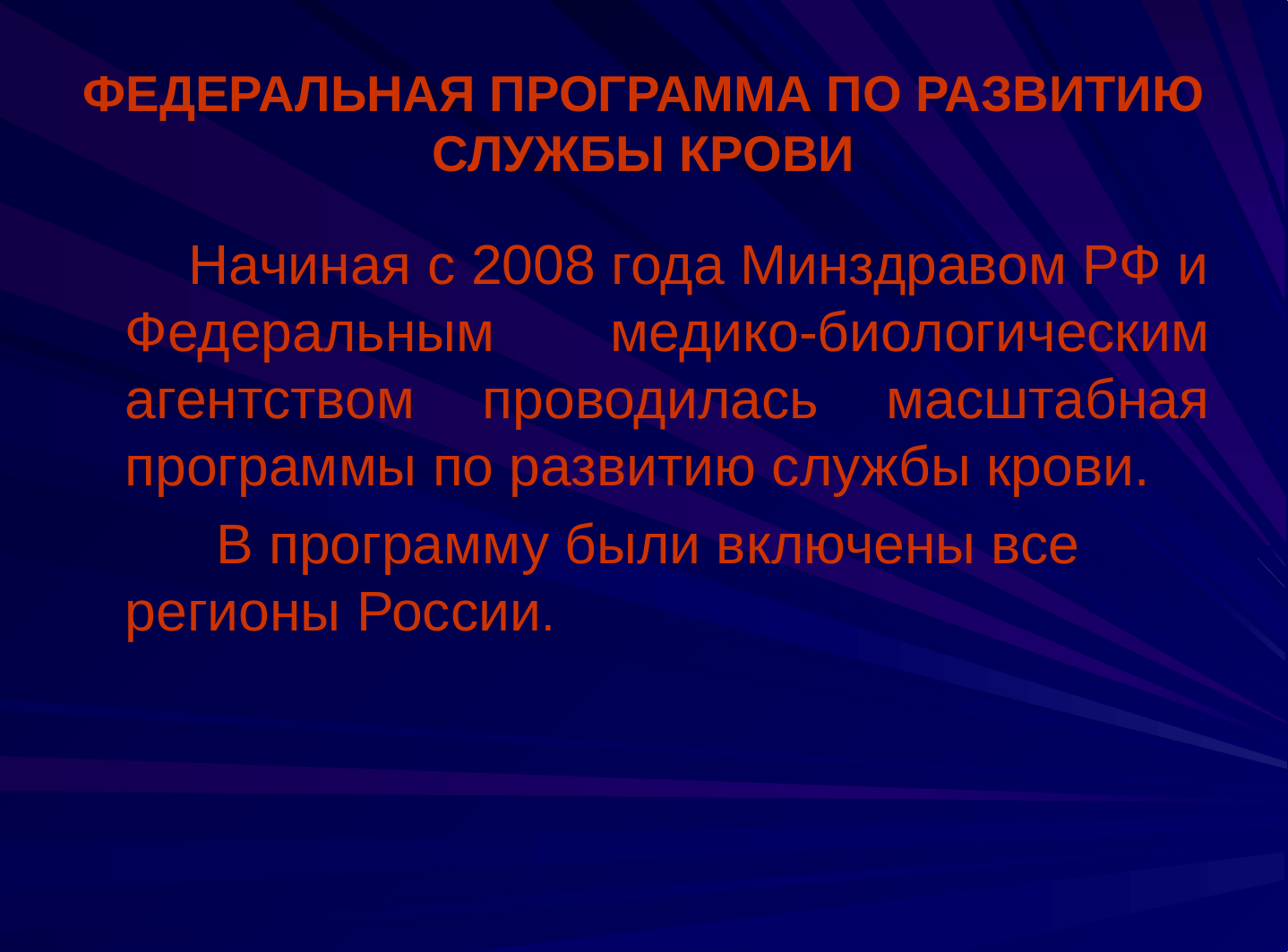

# ФЕДЕРАЛЬНАЯ ПРОГРАММА ПО РАЗВИТИЮ СЛУЖБЫ КРОВИ
       Начиная с 2008 года Минздравом РФ и Федеральным медико-биологическим агентством проводилась масштабная программы по развитию службы крови.
         В программу были включены все регионы России.